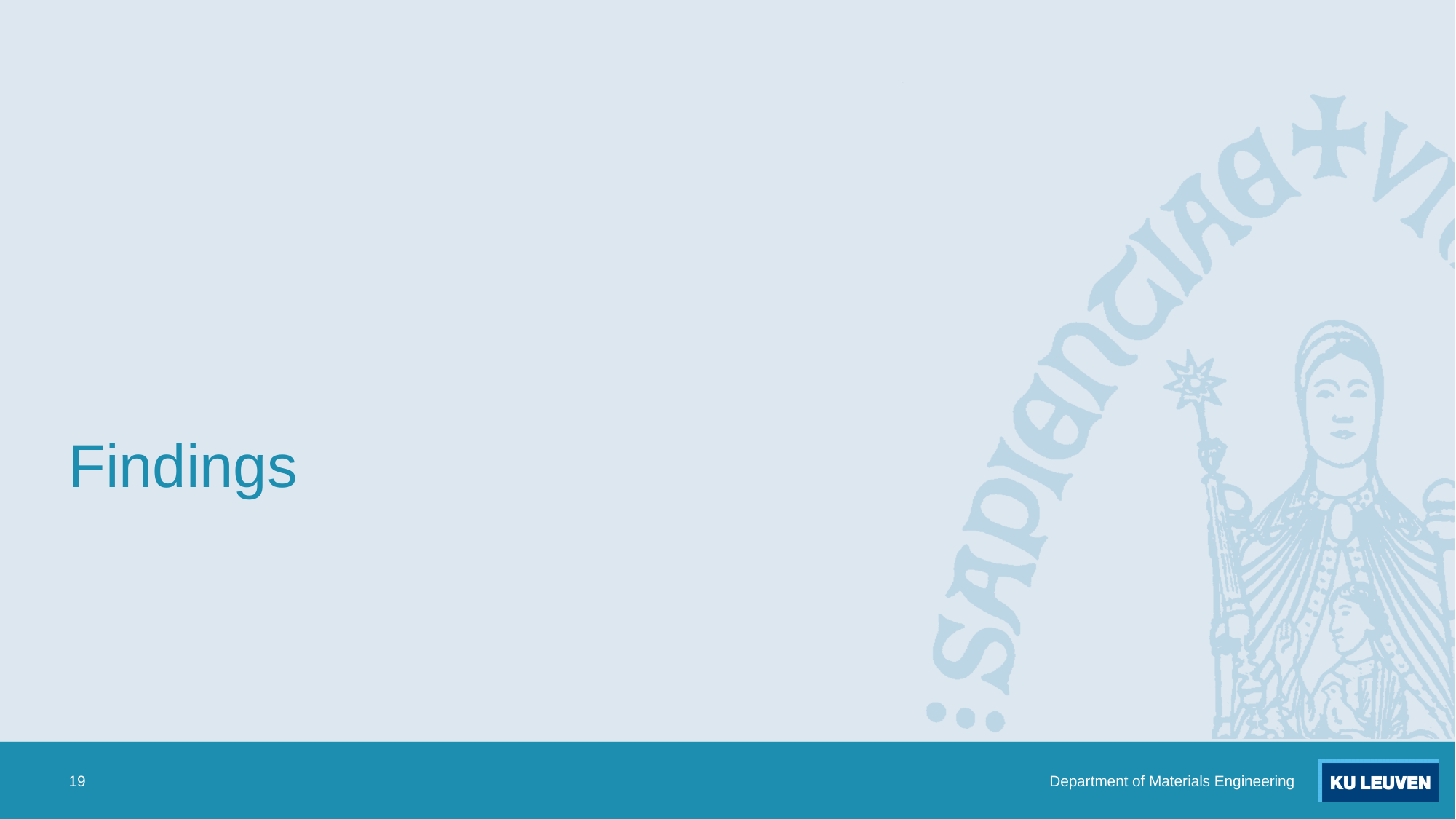

# Findings

19
Department of Materials Engineering